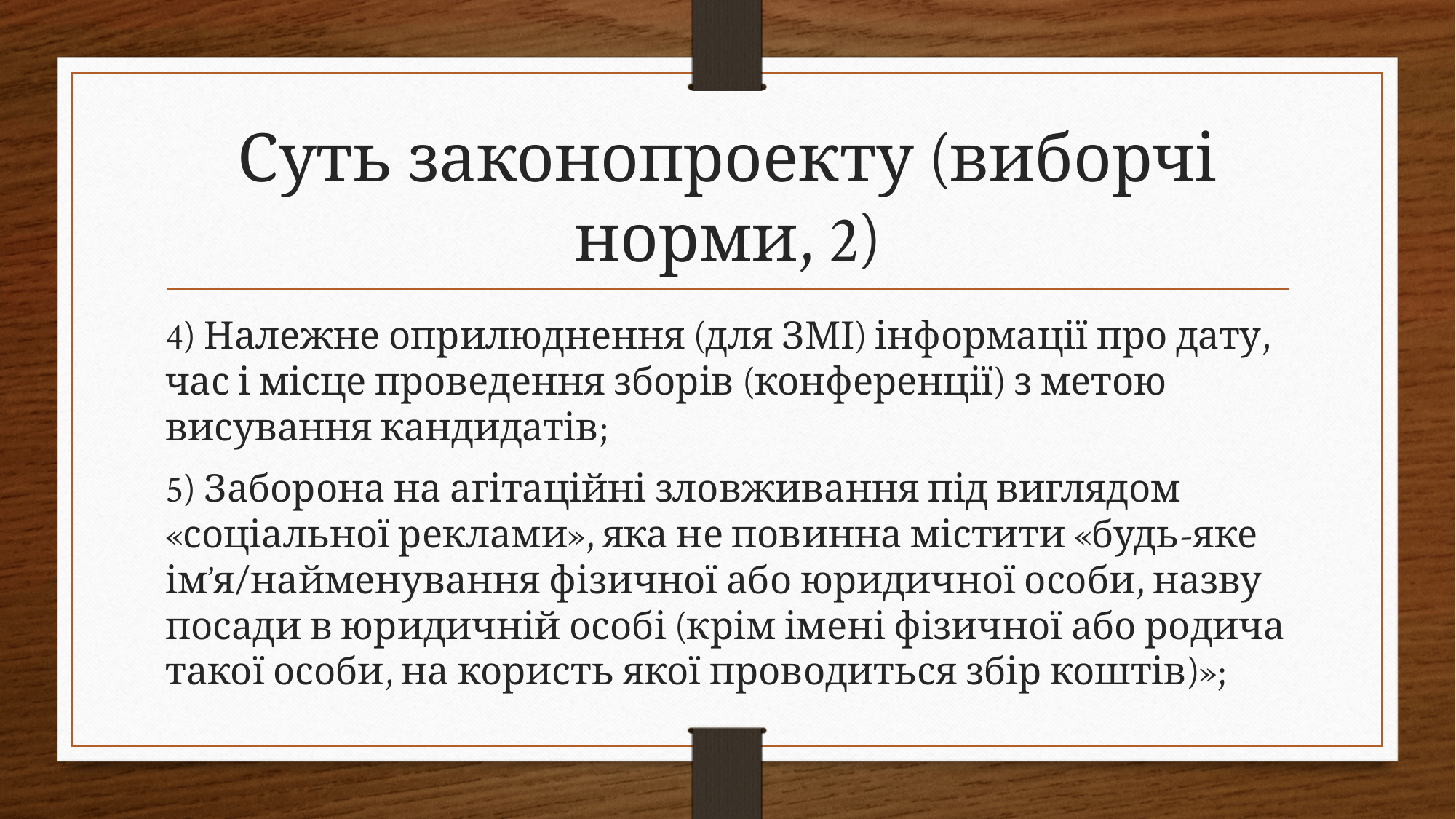

# Суть законопроекту (виборчі норми, 2)
4) Належне оприлюднення (для ЗМІ) інформації про дату, час і місце проведення зборів (конференції) з метою висування кандидатів;
5) Заборона на агітаційні зловживання під виглядом «соціальної реклами», яка не повинна містити «будь-яке ім’я/найменування фізичної або юридичної особи, назву посади в юридичній особі (крім імені фізичної або родича такої особи, на користь якої проводиться збір коштів)»;